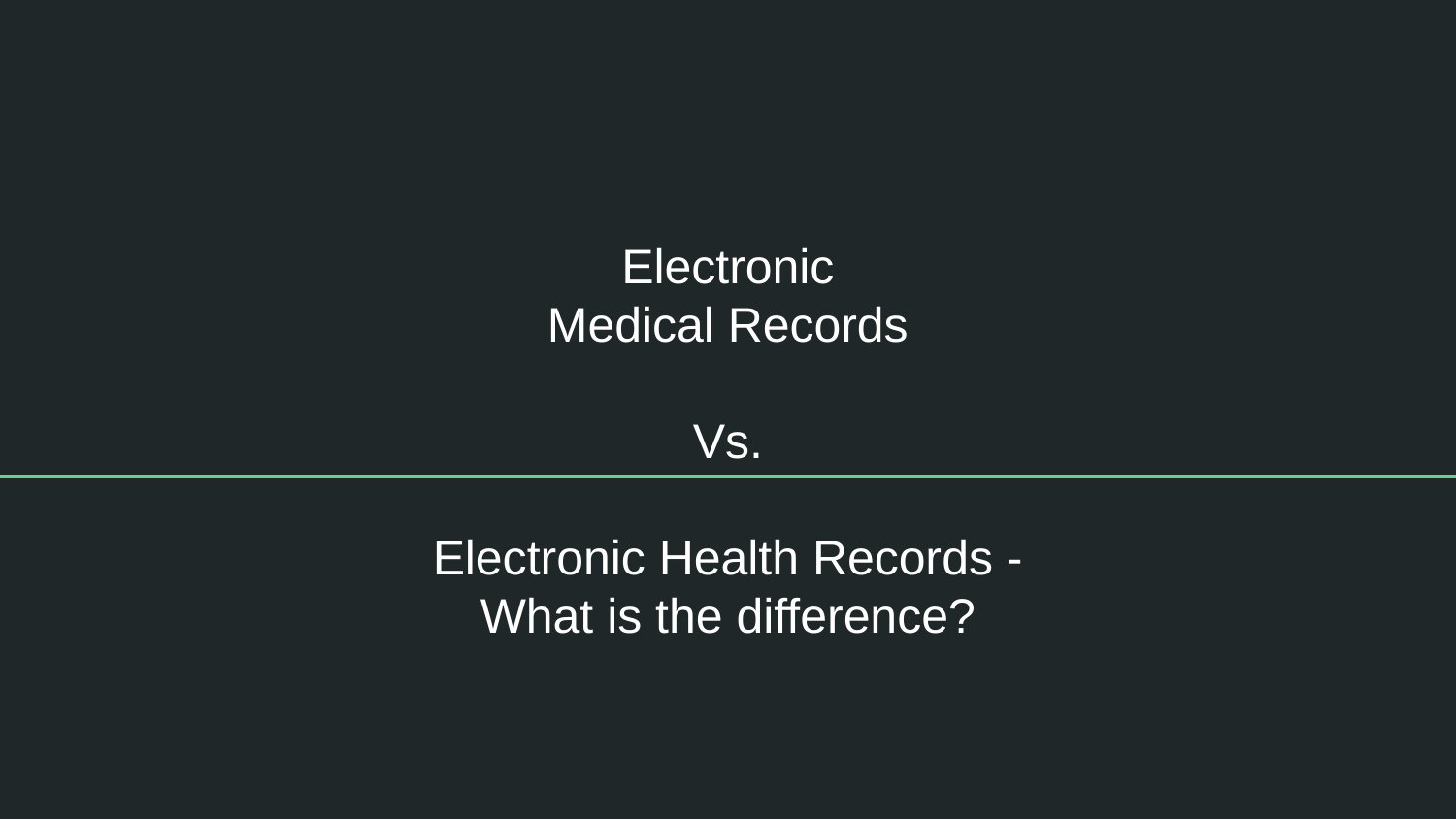

# Electronic
 Medical Records

Vs.

Electronic Health Records -
What is the difference?